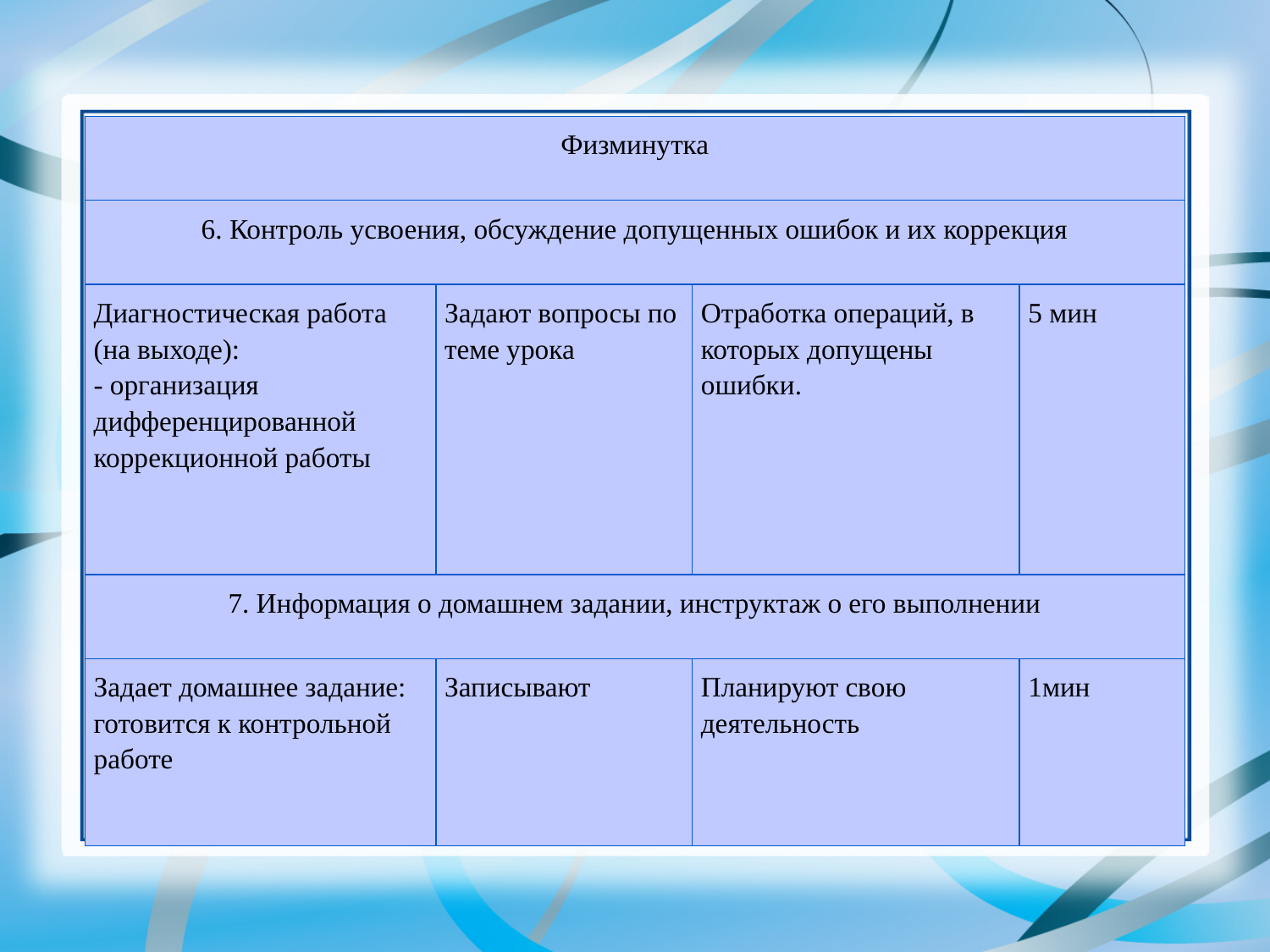

| Физминутка |  |  |  |
| --- | --- | --- | --- |
| 6. Контроль усвоения, обсуждение допущенных ошибок и их коррекция |  |  |  |
| Диагностическая работа (на выходе): - организация дифференцированной коррекционной работы | Задают вопросы по теме урока | Отработка операций, в которых допущены ошибки. | 5 мин |
| 7. Информация о домашнем задании, инструктаж о его выполнении |  |  |  |
| Задает домашнее задание: готовится к контрольной работе | Записывают | Планируют свою деятельность | 1мин |